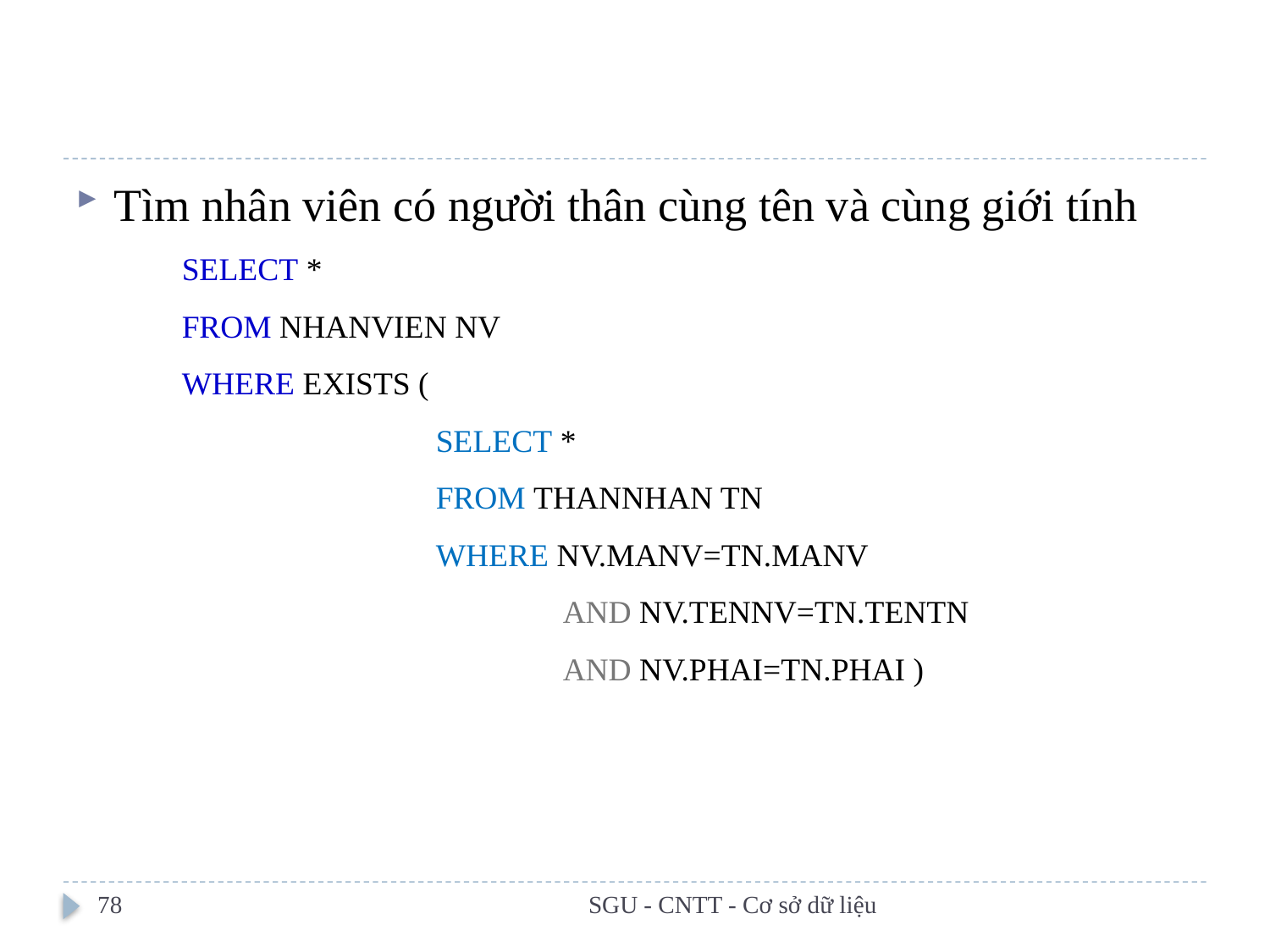

#
Tìm nhân viên có người thân cùng tên và cùng giới tính

SELECT *
FROM NHANVIEN NV
WHERE EXISTS (
		SELECT *
		FROM THANNHAN TN
		WHERE NV.MANV=TN.MANV
			AND NV.TENNV=TN.TENTN
			AND NV.PHAI=TN.PHAI )
78
SGU - CNTT - Cơ sở dữ liệu